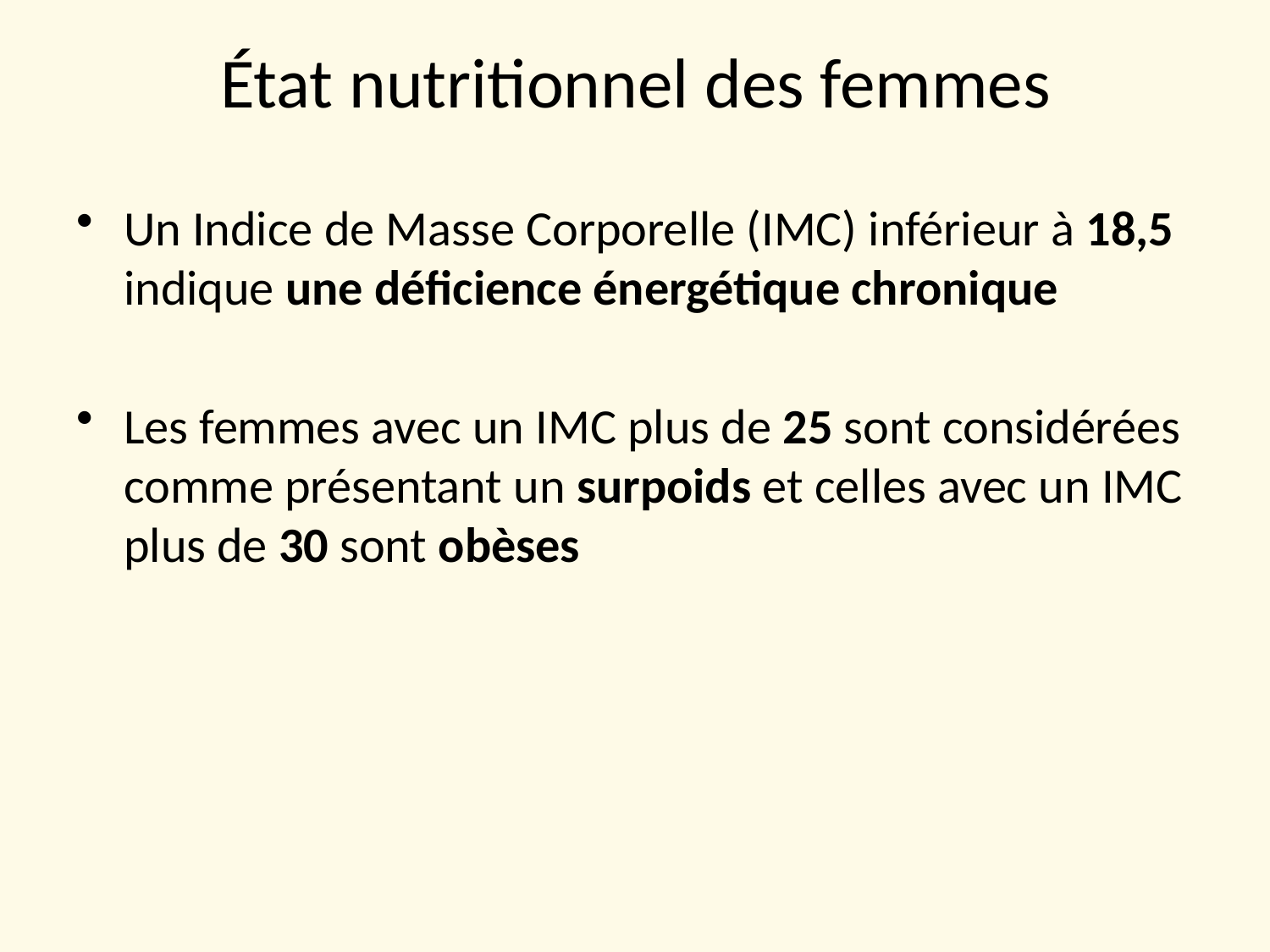

# État nutritionnel des femmes
Un Indice de Masse Corporelle (IMC) inférieur à 18,5 indique une déficience énergétique chronique

Les femmes avec un IMC plus de 25 sont considérées comme présentant un surpoids et celles avec un IMC plus de 30 sont obèses